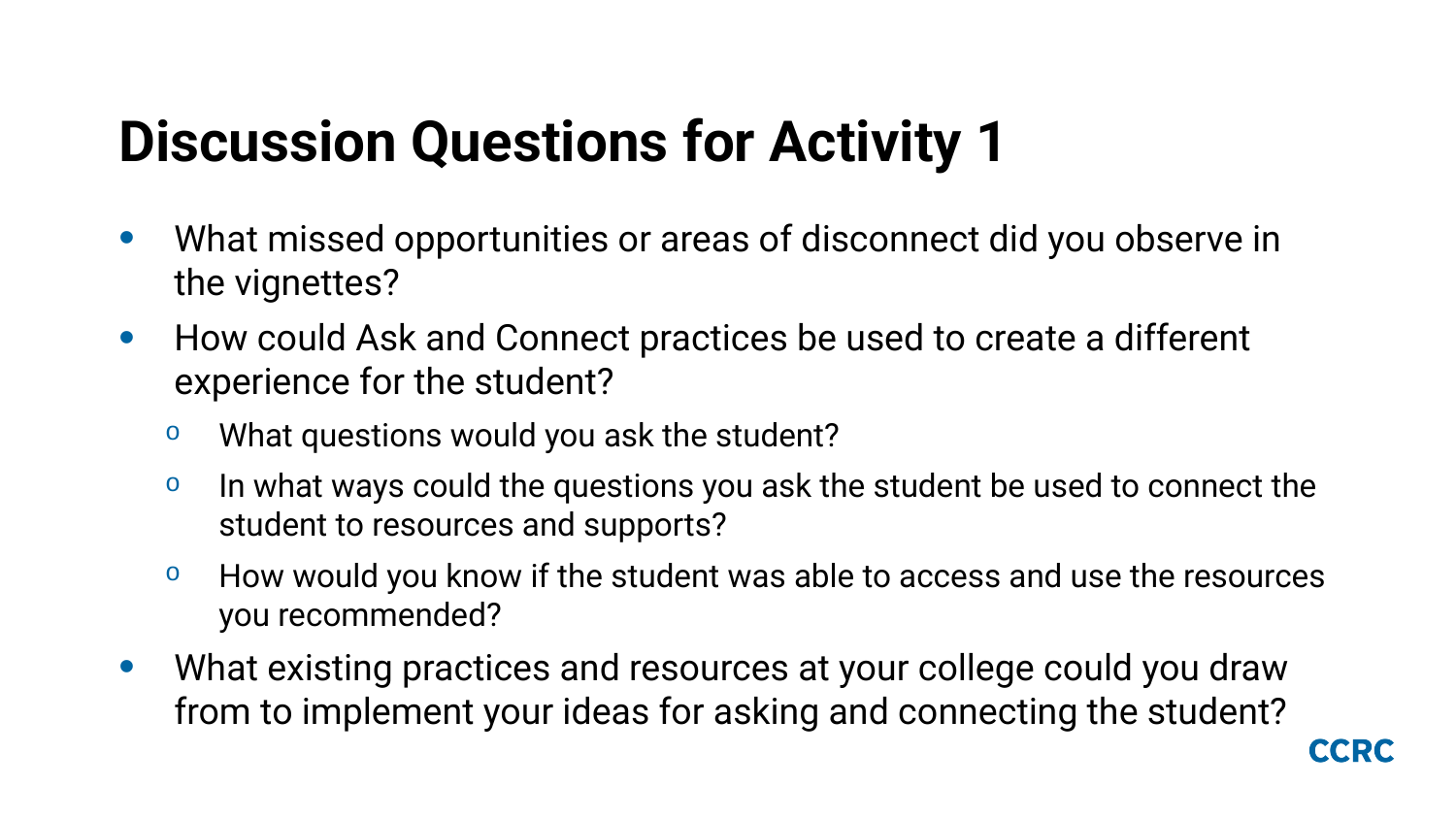

# Discussion Questions for Activity 1
What missed opportunities or areas of disconnect did you observe in the vignettes?
How could Ask and Connect practices be used to create a different experience for the student?
What questions would you ask the student?
In what ways could the questions you ask the student be used to connect the student to resources and supports?
How would you know if the student was able to access and use the resources you recommended?
What existing practices and resources at your college could you draw from to implement your ideas for asking and connecting the student?